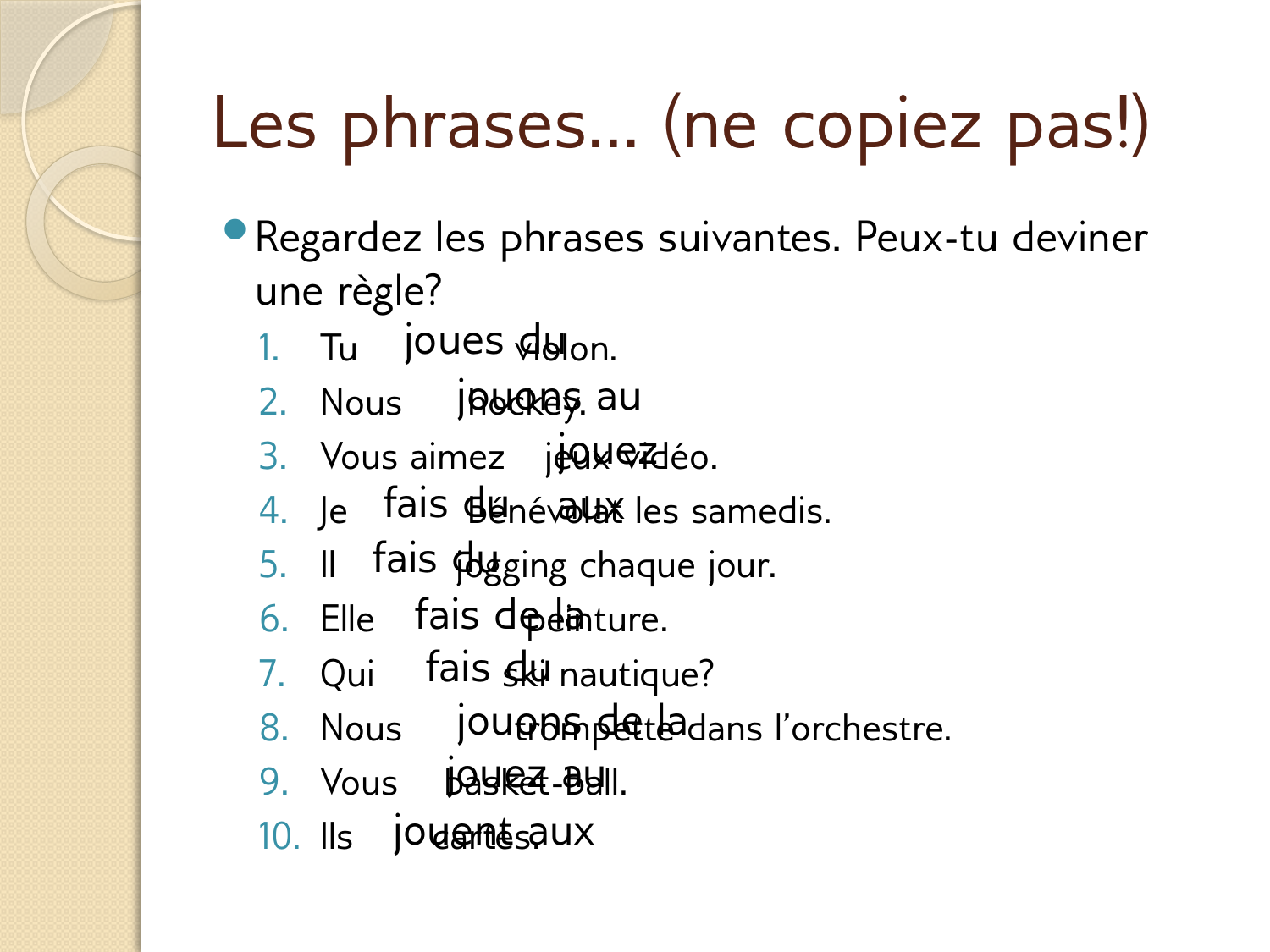

# Les phrases… (ne copiez pas!)
Regardez les phrases suivantes. Peux-tu deviner une règle?
Tu 	        violon.
Nous 		    hockey.
Vous aimez 		  jeux vidéo.
Je 	    bénévolat les samedis.
Il 	   jogging chaque jour.
Elle 	         peinture.
Qui 	       ski nautique?
Nous 		        trompette dans l’orchestre.
Vous 		  basket-ball.
Ils 		 cartes.
joues du
jouons au
jouez aux
fais du
fais du
fais de la
fais du
jouons de la
jouez au
jouent aux